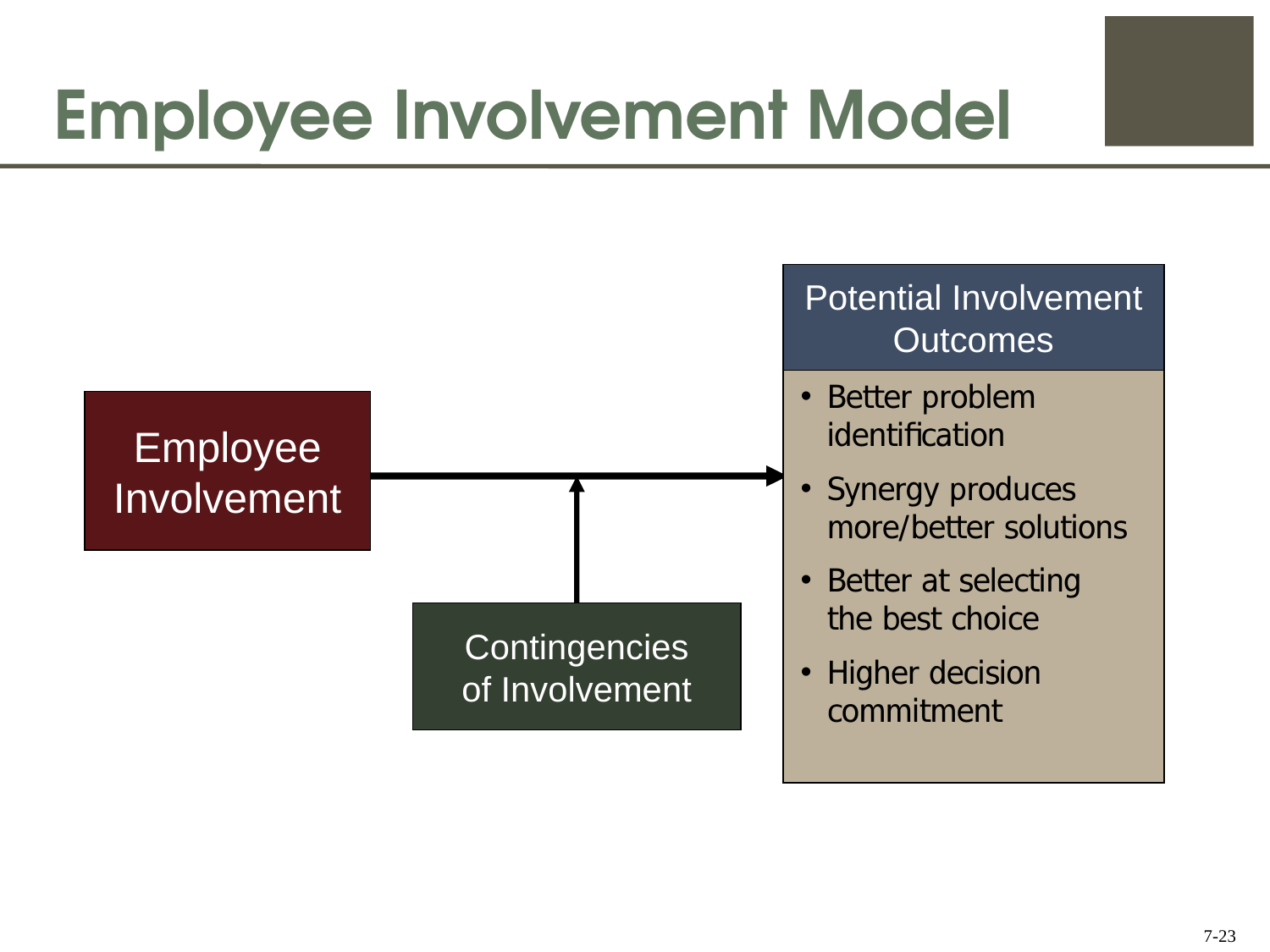

# Employee Involvement Model
Potential Involvement Outcomes
Better problem identification
Synergy produces more/better solutions
Better at selecting
the best choice
Higher decision commitment

Employee Involvement

Contingencies
of Involvement